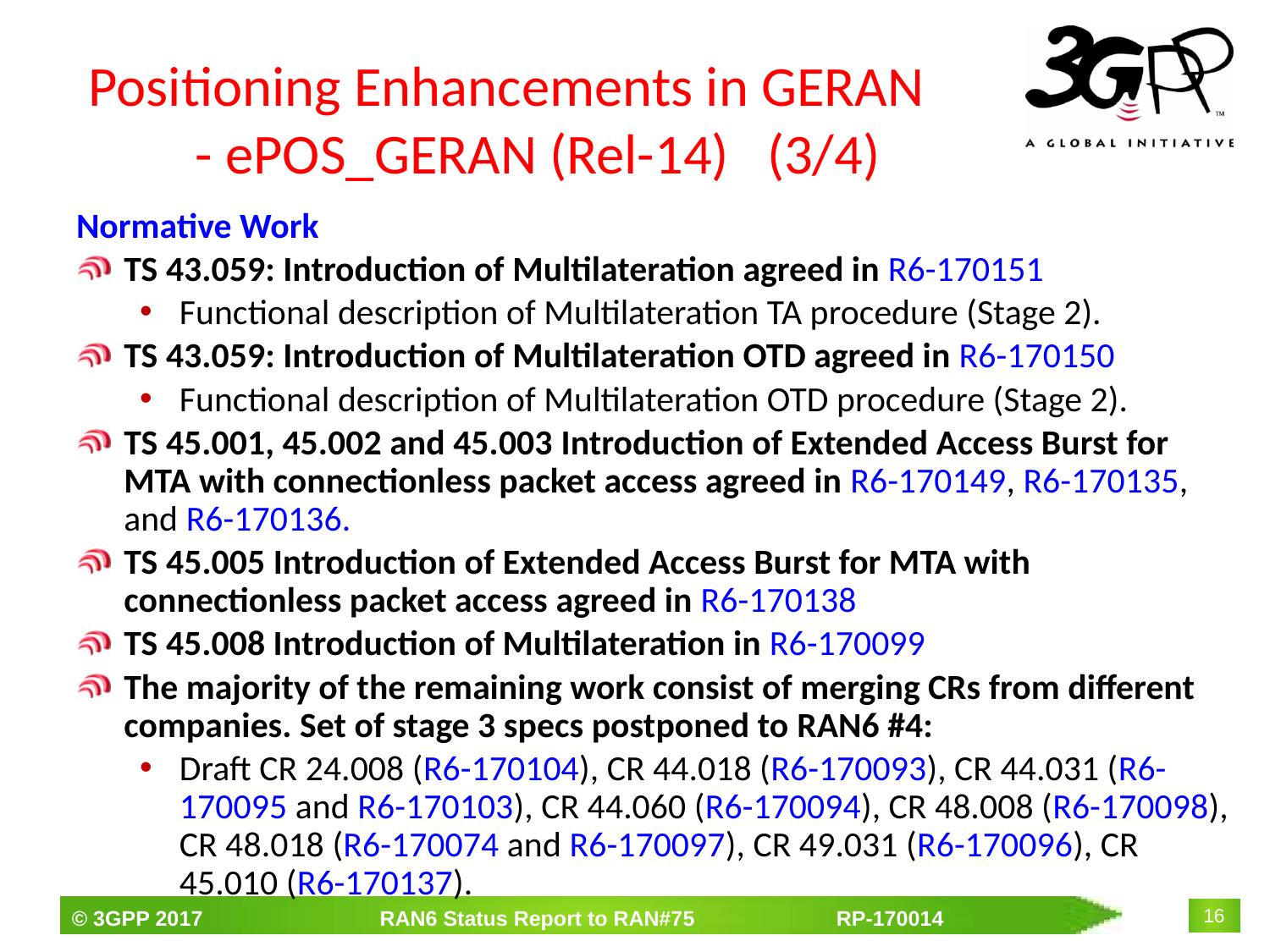

# Positioning Enhancements in GERAN      - ePOS_GERAN (Rel-14)   (3/4)
Normative Work
TS 43.059: Introduction of Multilateration agreed in R6-170151
Functional description of Multilateration TA procedure (Stage 2).
TS 43.059: Introduction of Multilateration OTD agreed in R6-170150
Functional description of Multilateration OTD procedure (Stage 2).
TS 45.001, 45.002 and 45.003 Introduction of Extended Access Burst for MTA with connectionless packet access agreed in R6-170149, R6-170135, and R6-170136.
TS 45.005 Introduction of Extended Access Burst for MTA with connectionless packet access agreed in R6-170138
TS 45.008 Introduction of Multilateration in R6-170099
The majority of the remaining work consist of merging CRs from different companies. Set of stage 3 specs postponed to RAN6 #4:
Draft CR 24.008 (R6-170104), CR 44.018 (R6-170093), CR 44.031 (R6-170095 and R6-170103), CR 44.060 (R6-170094), CR 48.008 (R6-170098), CR 48.018 (R6-170074 and R6-170097), CR 49.031 (R6-170096), CR 45.010 (R6-170137).